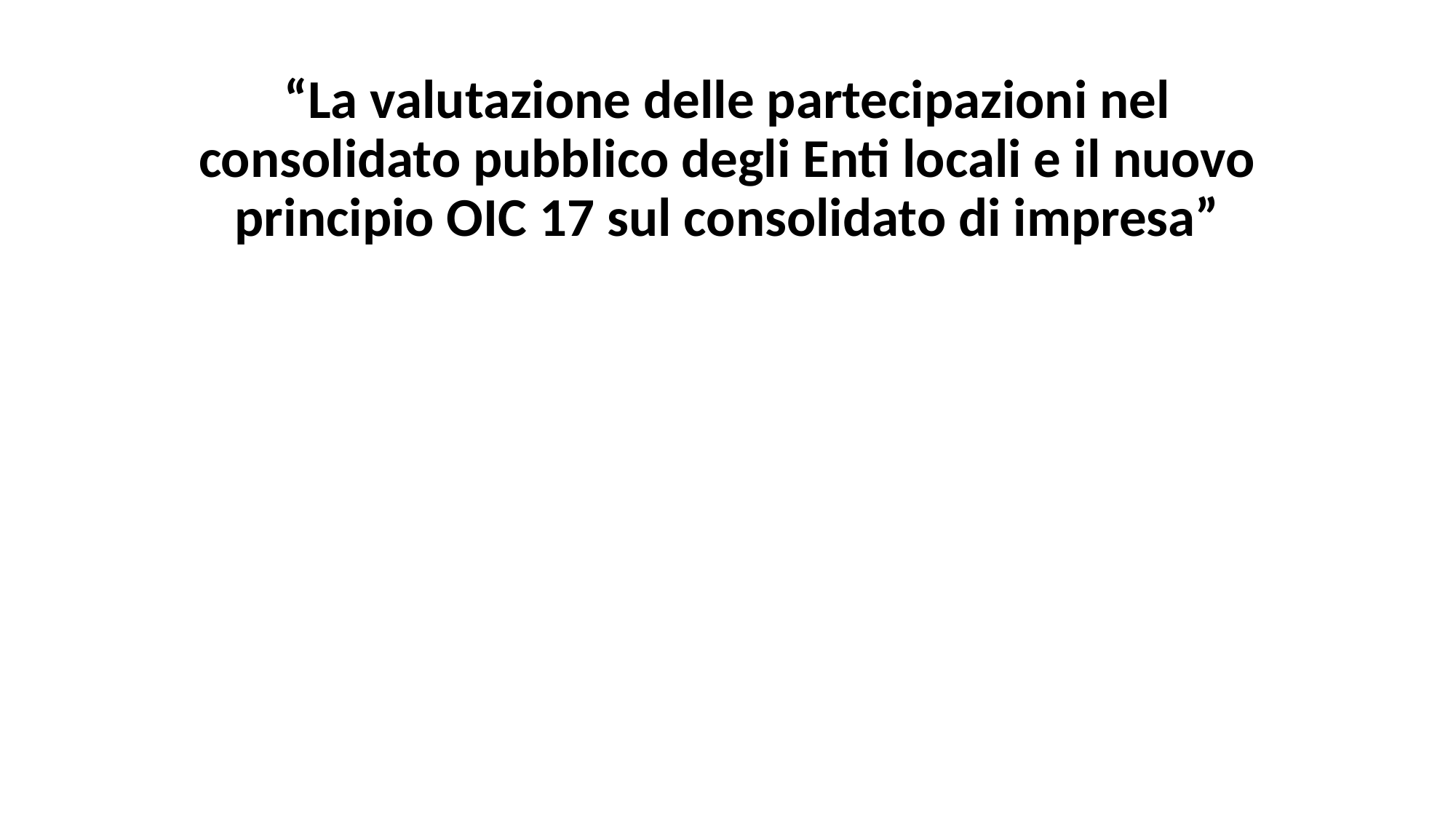

“La valutazione delle partecipazioni nel consolidato pubblico degli Enti locali e il nuovo principio OIC 17 sul consolidato di impresa”